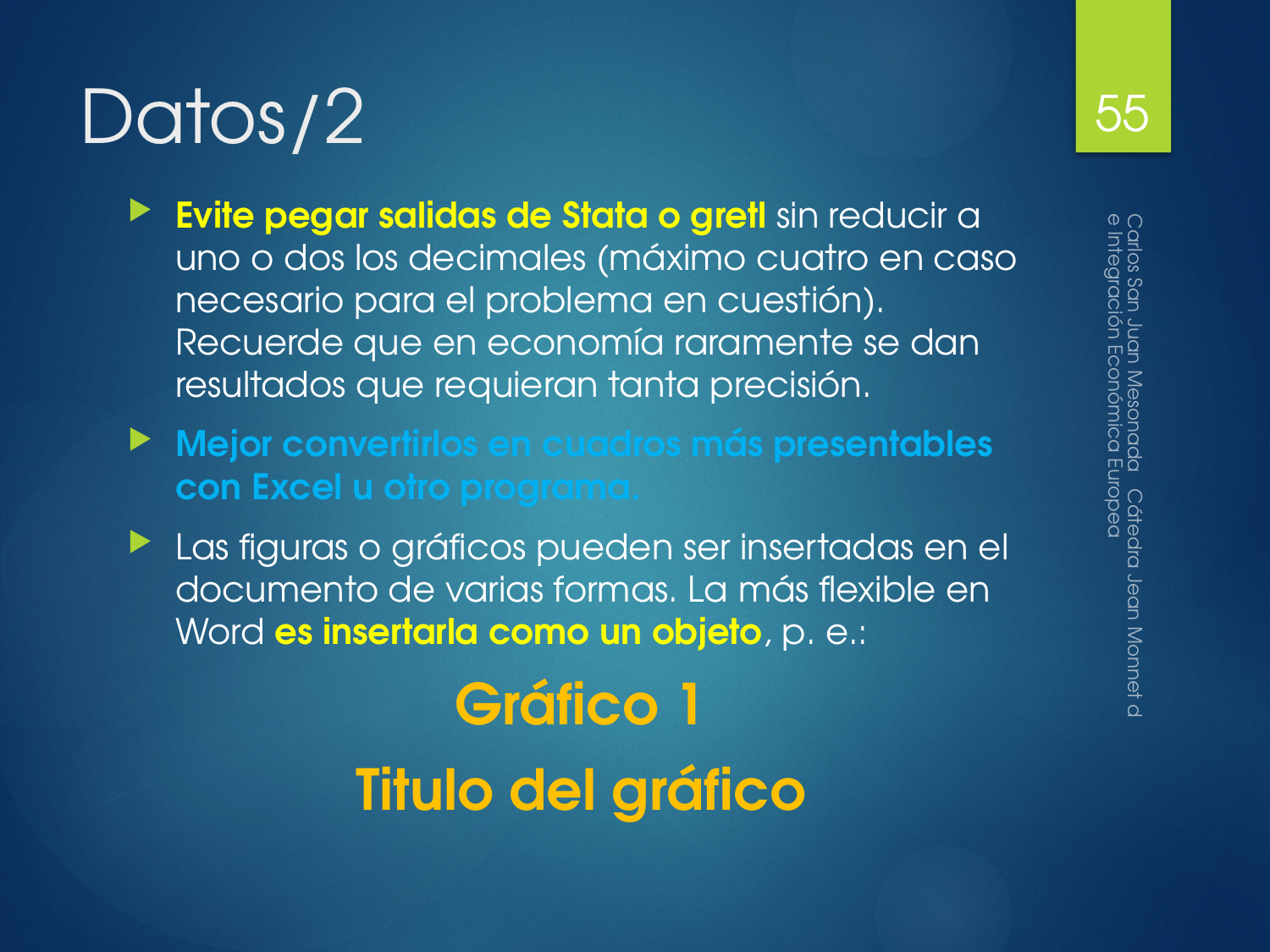

55
# Datos/2
Evite pegar salidas de Stata o gretl sin reducir a uno o dos los decimales (máximo cuatro en caso necesario para el problema en cuestión). Recuerde que en economía raramente se dan resultados que requieran tanta precisión.
Mejor convertirlos en cuadros más presentables con Excel u otro programa.
Las figuras o gráficos pueden ser insertadas en el documento de varias formas. La más flexible en Word es insertarla como un objeto, p. e.:
Gráfico 1
Titulo del gráfico
Carlos San Juan Mesonada   Cátedra Jean Monnet de Integración Económica Europea